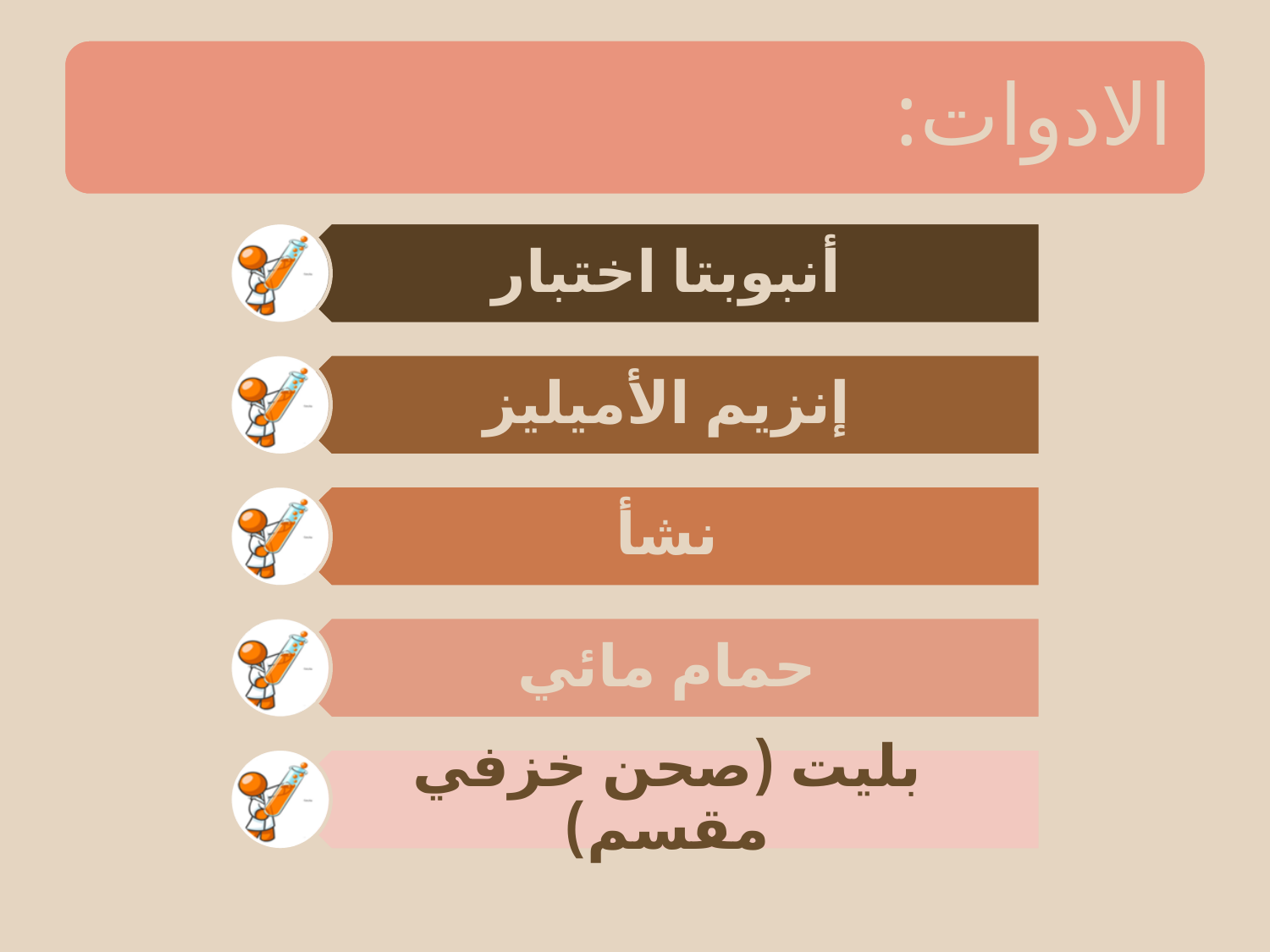

الادوات:
أنبوبتا اختبار
إنزيم الأميليز
نشأ
حمام مائي
بليت (صحن خزفي مقسم)